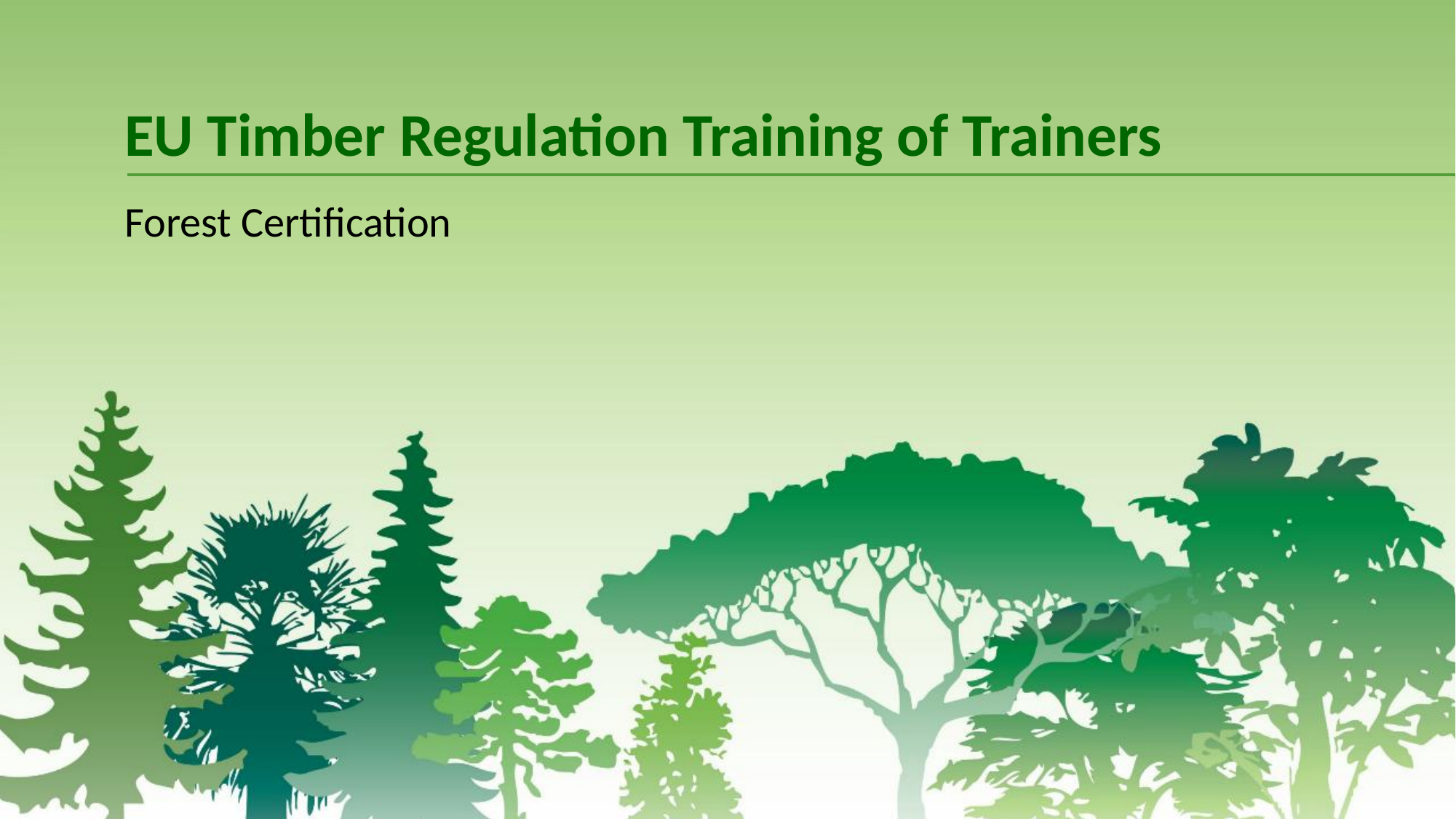

# EU Timber Regulation Training of Trainers
Forest Certification
2